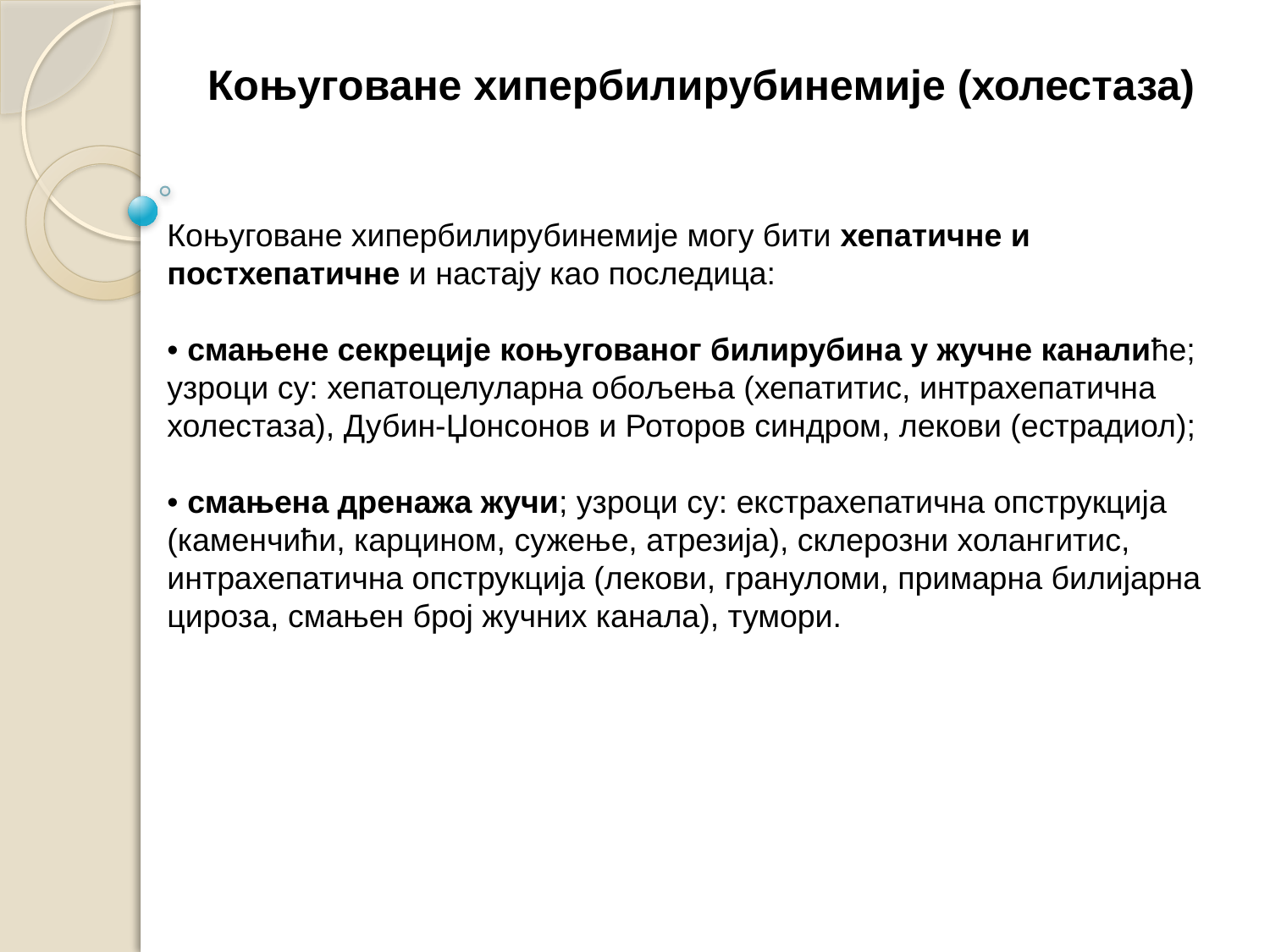

Коњуговане хипербилирубинемије (холестаза)
Коњуговане хипербилирубинемије могу бити хепатичне и постхепатичне и настају као последица:
• смањене секреције коњугованог билирубина у жучне каналиће; узроци су: хепатоцелуларна обољења (хепатитис, интрахепатична холестаза), Дубин-Џонсонов и Роторов синдром, лекови (естрадиол);
• смањена дренажа жучи; узроци су: екстрахепатична опструкција (каменчићи, карцином, сужење, атрезија), склерозни холангитис, интрахепатична опструкција (лекови, грануломи, примарна билијарна
цироза, смањен број жучних канала), тумори.